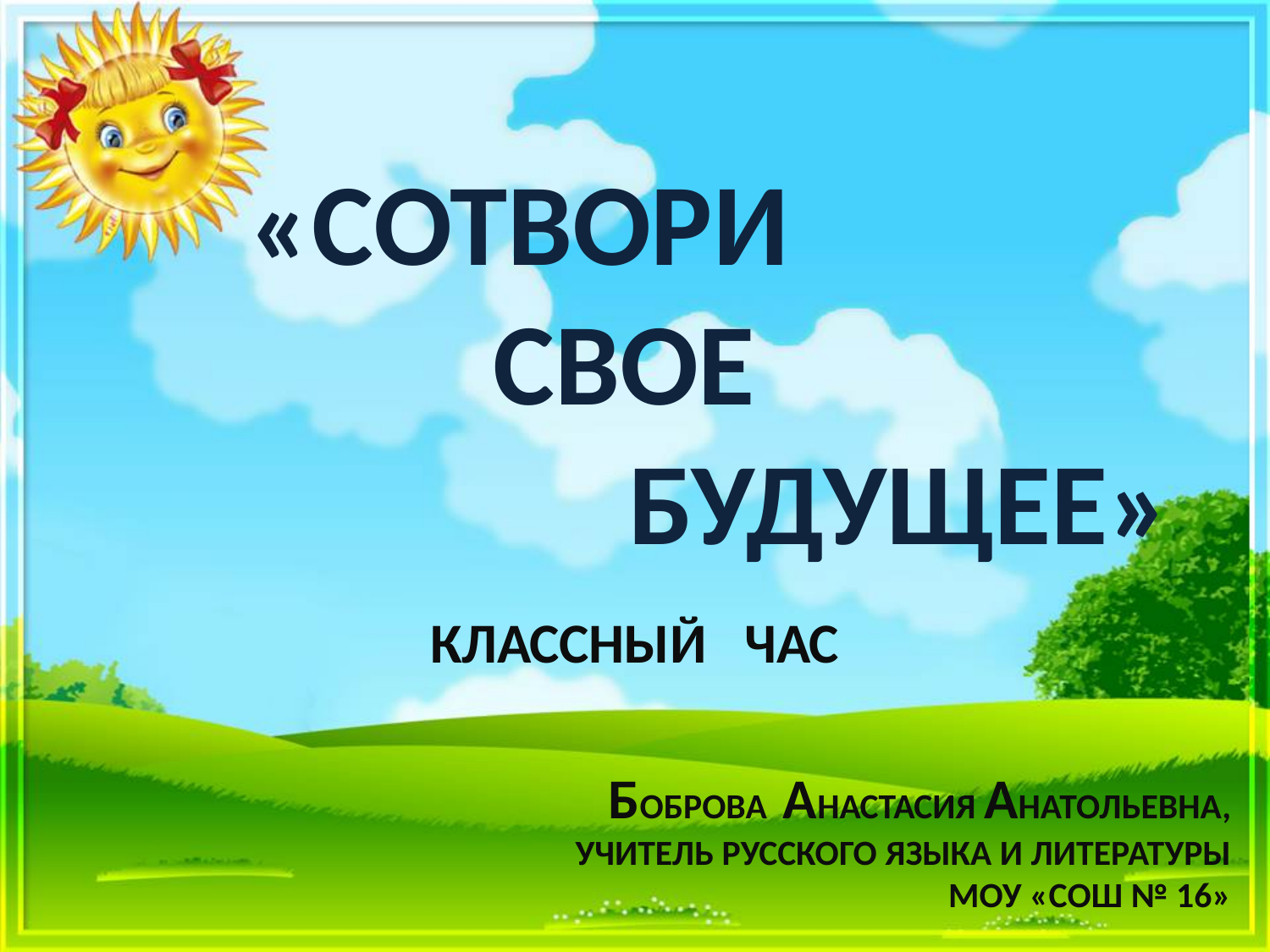

«Сотвори
             свое
                                 будущее»

Классный   час
Боброва  Анастасия Анатольевна,
Учитель русского языка и литературы
МОУ «СОШ № 16»